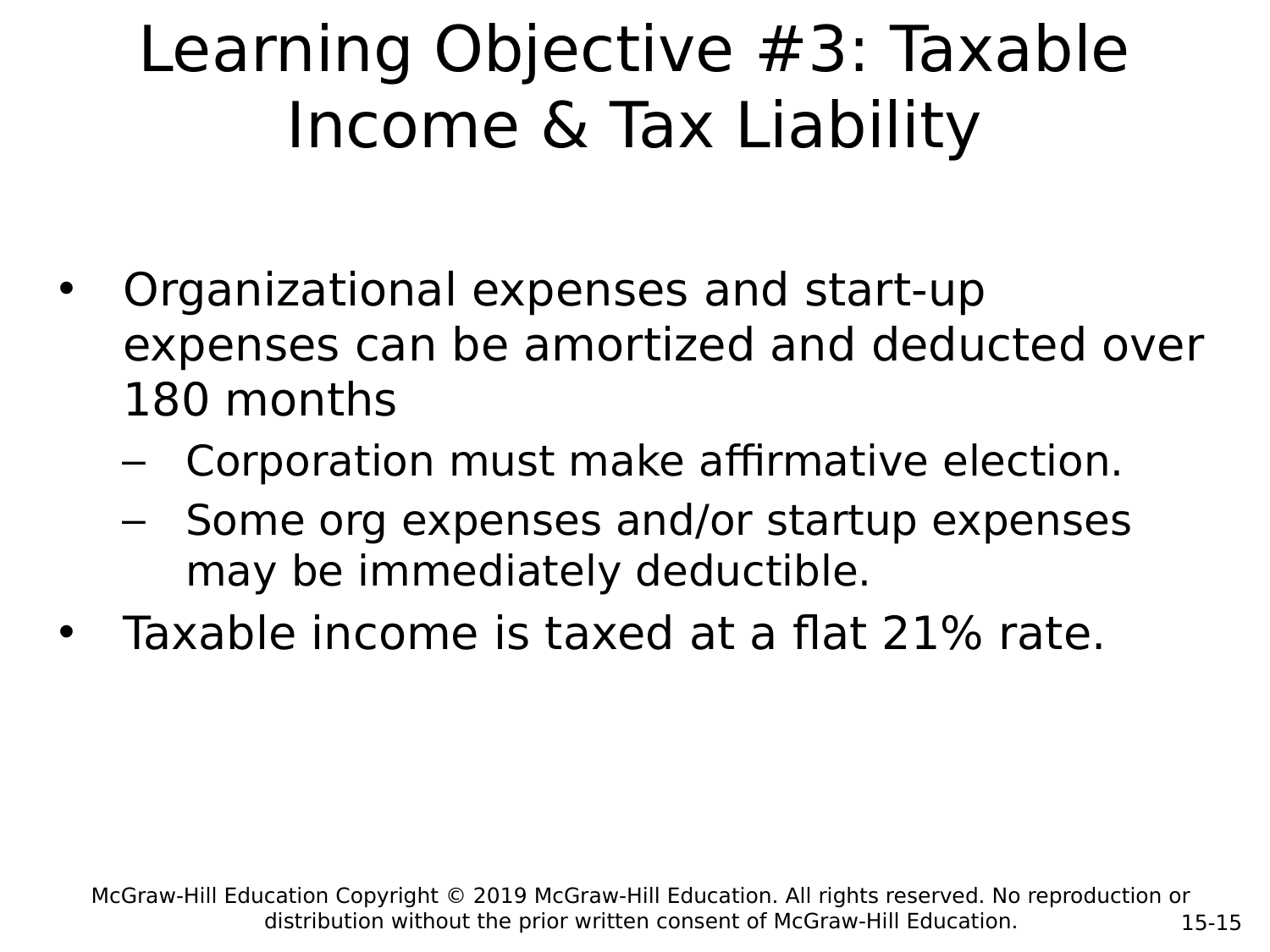

# Learning Objective #3: Taxable Income & Tax Liability
Organizational expenses and start-up expenses can be amortized and deducted over 180 months
Corporation must make affirmative election.
Some org expenses and/or startup expenses may be immediately deductible.
Taxable income is taxed at a flat 21% rate.
McGraw-Hill Education Copyright © 2019 McGraw-Hill Education. All rights reserved. No reproduction or distribution without the prior written consent of McGraw-Hill Education.
15-15